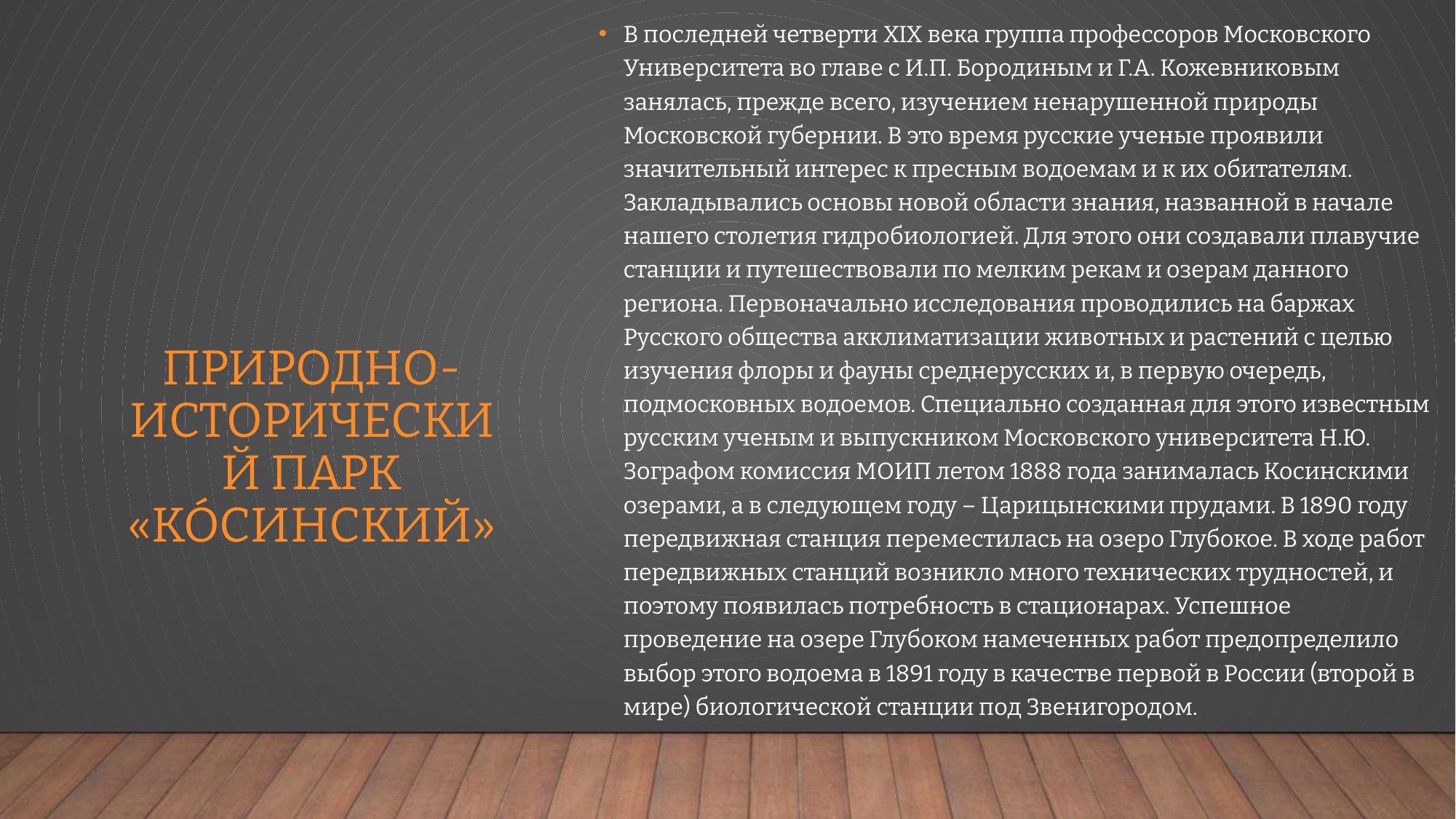

В последней четверти XIX века группа профессоров Московского Университета во главе с И.П. Бородиным и Г.А. Кожевниковым занялась, прежде всего, изучением ненарушенной природы Московской губернии. В это время русские ученые проявили значительный интерес к пресным водоемам и к их обитателям. Закладывались основы новой области знания, названной в начале нашего столетия гидробиологией. Для этого они создавали плавучие станции и путешествовали по мелким рекам и озерам данного региона. Первоначально исследования проводились на баржах Русского общества акклиматизации животных и растений с целью изучения флоры и фауны среднерусских и, в первую очередь, подмосковных водоемов. Специально созданная для этого известным русским ученым и выпускником Московского университета Н.Ю. Зографом комиссия МОИП летом 1888 года занималась Косинскими озерами, а в следующем году – Царицынскими прудами. В 1890 году передвижная станция переместилась на озеро Глубокое. В ходе работ передвижных станций возникло много технических трудностей, и поэтому появилась потребность в стационарах. Успешное проведение на озере Глубоком намеченных работ предопределило выбор этого водоема в 1891 году в качестве первой в России (второй в мире) биологической станции под Звенигородом.
# Природно-исторический парк «Ко́синский»